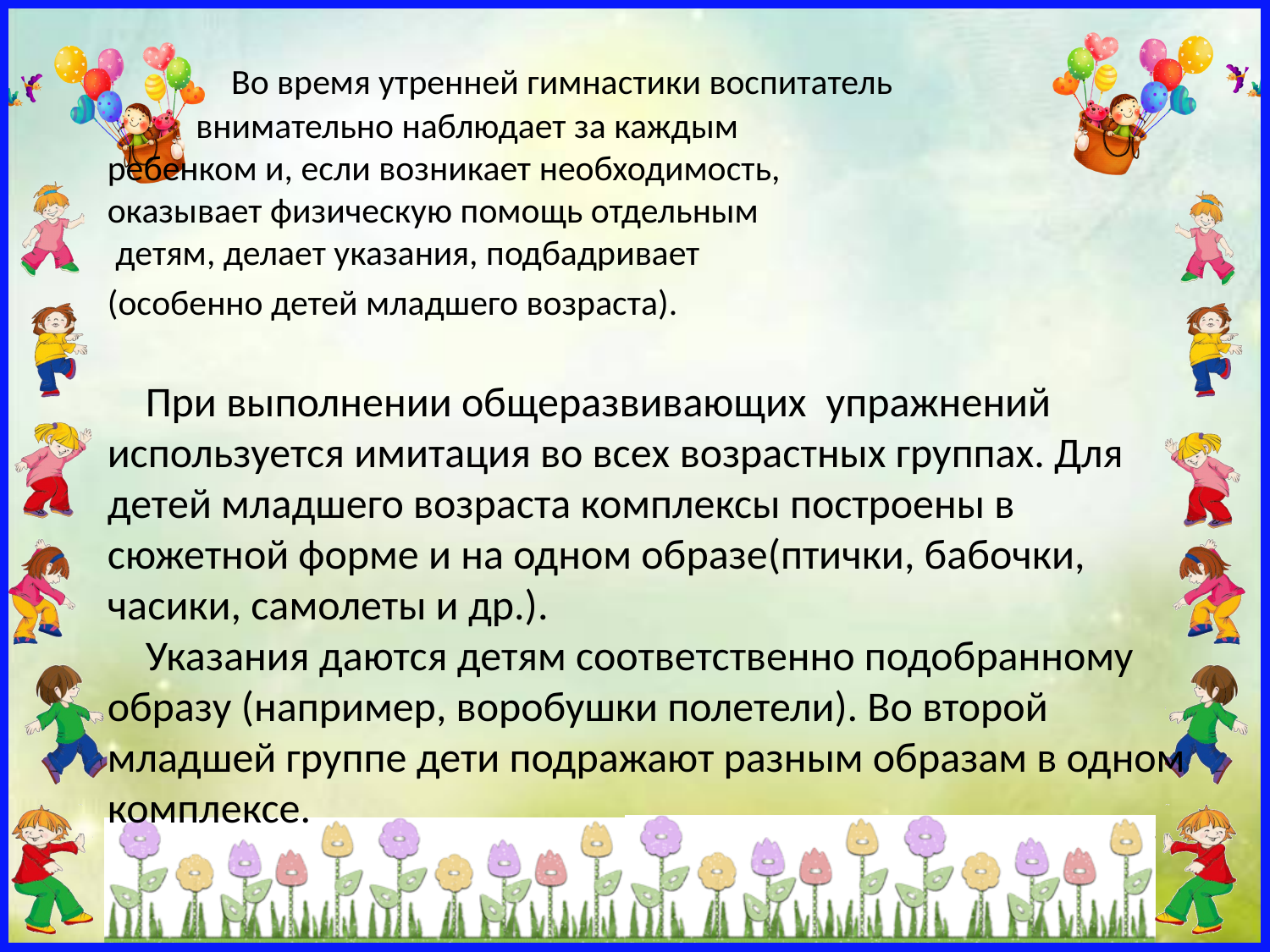

Во время утренней гимнастики воспитатель
           внимательно наблюдает за каждым
ребенком и, если возникает необходимость,
оказывает физическую помощь отдельным
 детям, делает указания, подбадривает
(особенно детей младшего возраста).

    При выполнении общеразвивающих  упражнений используется имитация во всех возрастных группах. Для детей младшего возраста комплексы построены в сюжетной форме и на одном образе(птички, бабочки, часики, самолеты и др.).
    Указания даются детям соответственно подобранному образу (например, воробушки полетели). Во второй младшей группе дети подражают разным образам в одном комплексе.